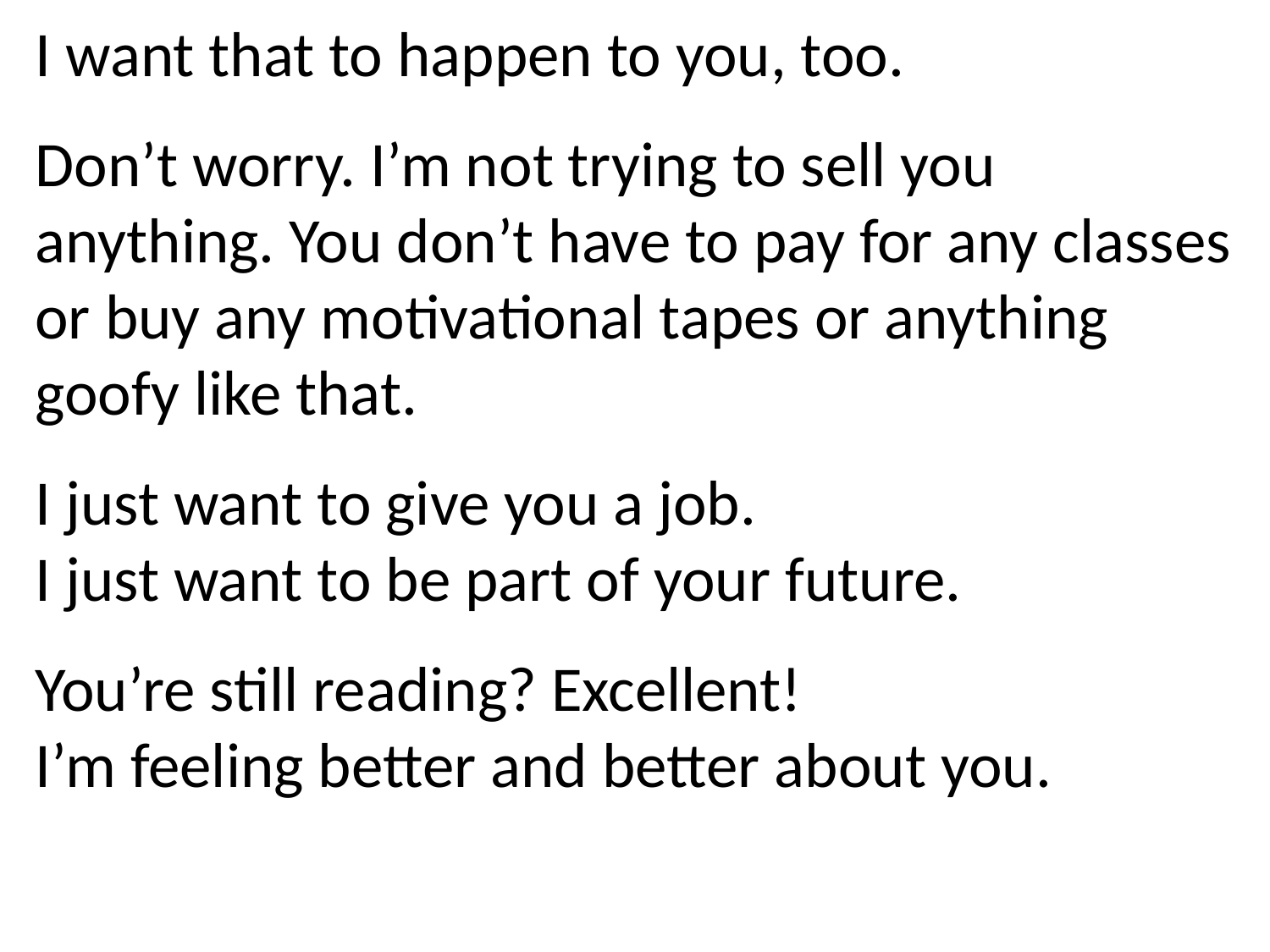

I want that to happen to you, too.

Don’t worry. I’m not trying to sell you anything. You don’t have to pay for any classes or buy any motivational tapes or anything goofy like that.

I just want to give you a job.
I just want to be part of your future.

You’re still reading? Excellent!
I’m feeling better and better about you.